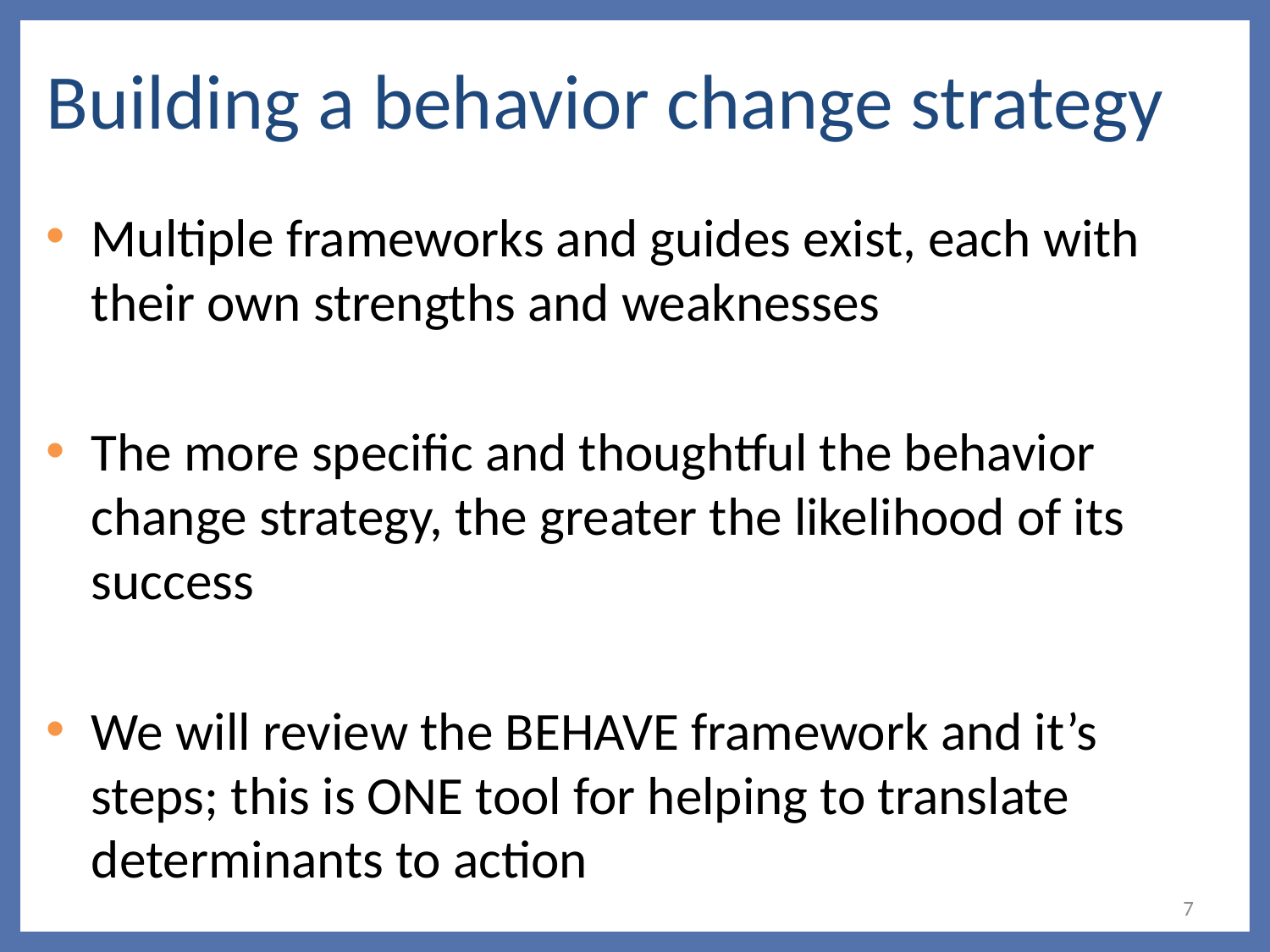

# Building a behavior change strategy
Multiple frameworks and guides exist, each with their own strengths and weaknesses

The more specific and thoughtful the behavior change strategy, the greater the likelihood of its success

We will review the BEHAVE framework and it’s steps; this is ONE tool for helping to translate determinants to action

7